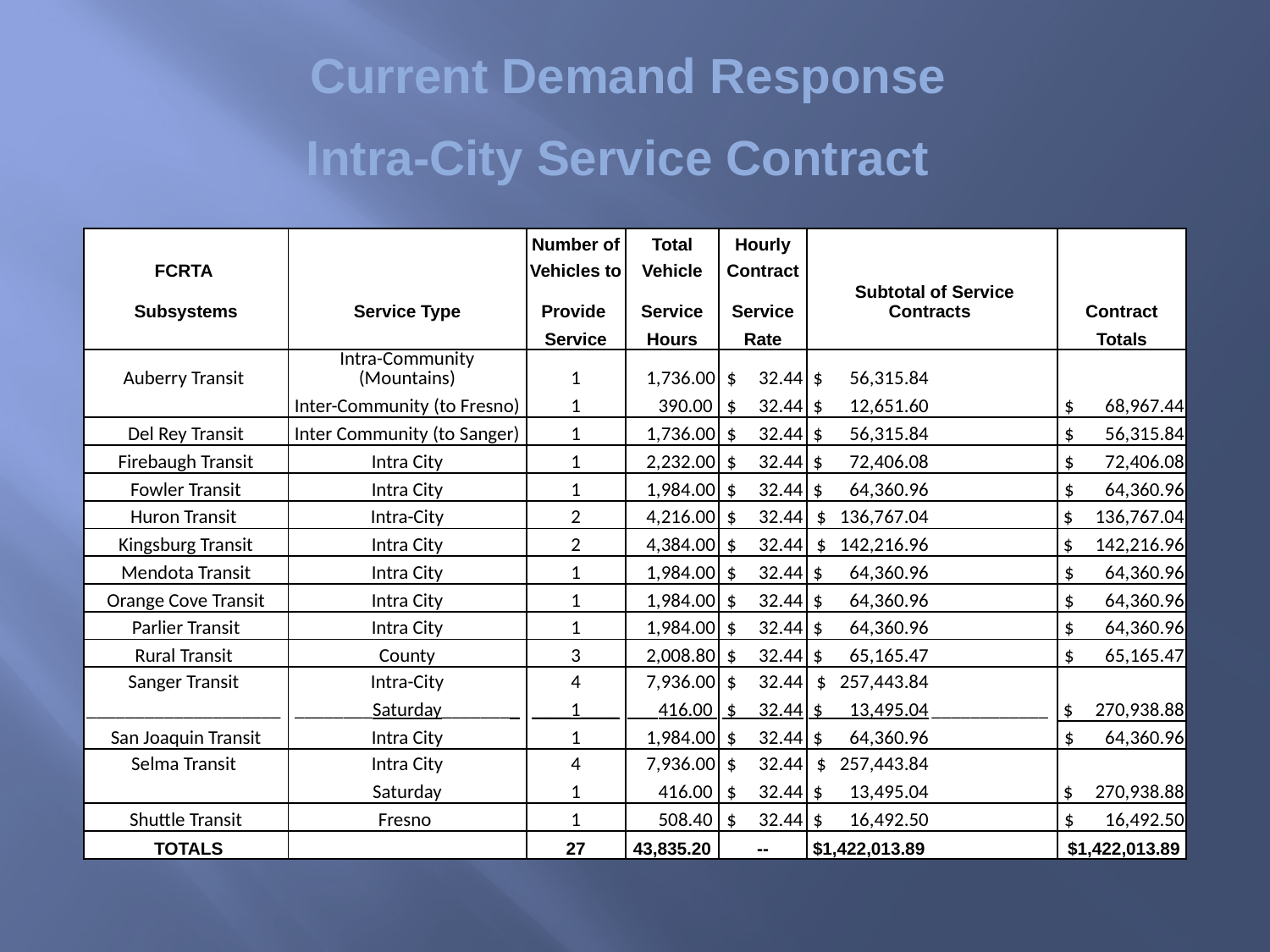

# Current Demand Response Intra-City Service Contract
|  |  | Number of | Total | Hourly |  |  |  |  |
| --- | --- | --- | --- | --- | --- | --- | --- | --- |
| FCRTA |  | Vehicles to | Vehicle | Contract |  |  |  |  |
| Subsystems | Service Type | Provide | Service | Service | Subtotal of Service Contracts |  |  | Contract |
|  |  | Service | Hours | Rate |  |  |  | Totals |
| Auberry Transit | Intra-Community (Mountains) | 1 | 1,736.00 | $ 32.44 | $ 56,315.84 |  |  |  |
|  | Inter-Community (to Fresno) | 1 | 390.00 | $ 32.44 | $ 12,651.60 |  |  | $ 68,967.44 |
| Del Rey Transit | Inter Community (to Sanger) | 1 | 1,736.00 | $ 32.44 | $ 56,315.84 |  |  | $ 56,315.84 |
| Firebaugh Transit | Intra City | 1 | 2,232.00 | $ 32.44 | $ 72,406.08 |  |  | $ 72,406.08 |
| Fowler Transit | Intra City | 1 | 1,984.00 | $ 32.44 | $ 64,360.96 |  |  | $ 64,360.96 |
| Huron Transit | Intra-City | 2 | 4,216.00 | $ 32.44 | $ 136,767.04 |  |  | $ 136,767.04 |
| Kingsburg Transit | Intra City | 2 | 4,384.00 | $ 32.44 | $ 142,216.96 |  |  | $ 142,216.96 |
| Mendota Transit | Intra City | 1 | 1,984.00 | $ 32.44 | $ 64,360.96 |  |  | $ 64,360.96 |
| Orange Cove Transit | Intra City | 1 | 1,984.00 | $ 32.44 | $ 64,360.96 |  |  | $ 64,360.96 |
| Parlier Transit | Intra City | 1 | 1,984.00 | $ 32.44 | $ 64,360.96 |  |  | $ 64,360.96 |
| Rural Transit | County | 3 | 2,008.80 | $ 32.44 | $ 65,165.47 |  |  | $ 65,165.47 |
| Sanger Transit | Intra-City | 4 | 7,936.00 | $ 32.44 | $ 257,443.84 |  |  |  |
| \_\_\_\_\_\_\_\_\_\_\_\_\_\_\_\_\_\_\_\_ | \_\_\_\_\_\_\_\_Saturday\_\_\_\_\_\_\_\_ | \_\_\_\_1\_\_\_\_ | 416.00 | $ 32.44 | $ 13,495.04 | \_\_\_\_\_\_\_\_\_\_\_\_ |  | $ 270,938.88 |
| San Joaquin Transit | Intra City | 1 | 1,984.00 | $ 32.44 | $ 64,360.96 |  |  | $ 64,360.96 |
| Selma Transit | Intra City | 4 | 7,936.00 | $ 32.44 | $ 257,443.84 |  |  |  |
|  | Saturday | 1 | 416.00 | $ 32.44 | $ 13,495.04 |  |  | $ 270,938.88 |
| Shuttle Transit | Fresno | 1 | 508.40 | $ 32.44 | $ 16,492.50 |  |  | $ 16,492.50 |
| TOTALS |  | 27 | 43,835.20 | -- | $1,422,013.89 |  |  | $1,422,013.89 |